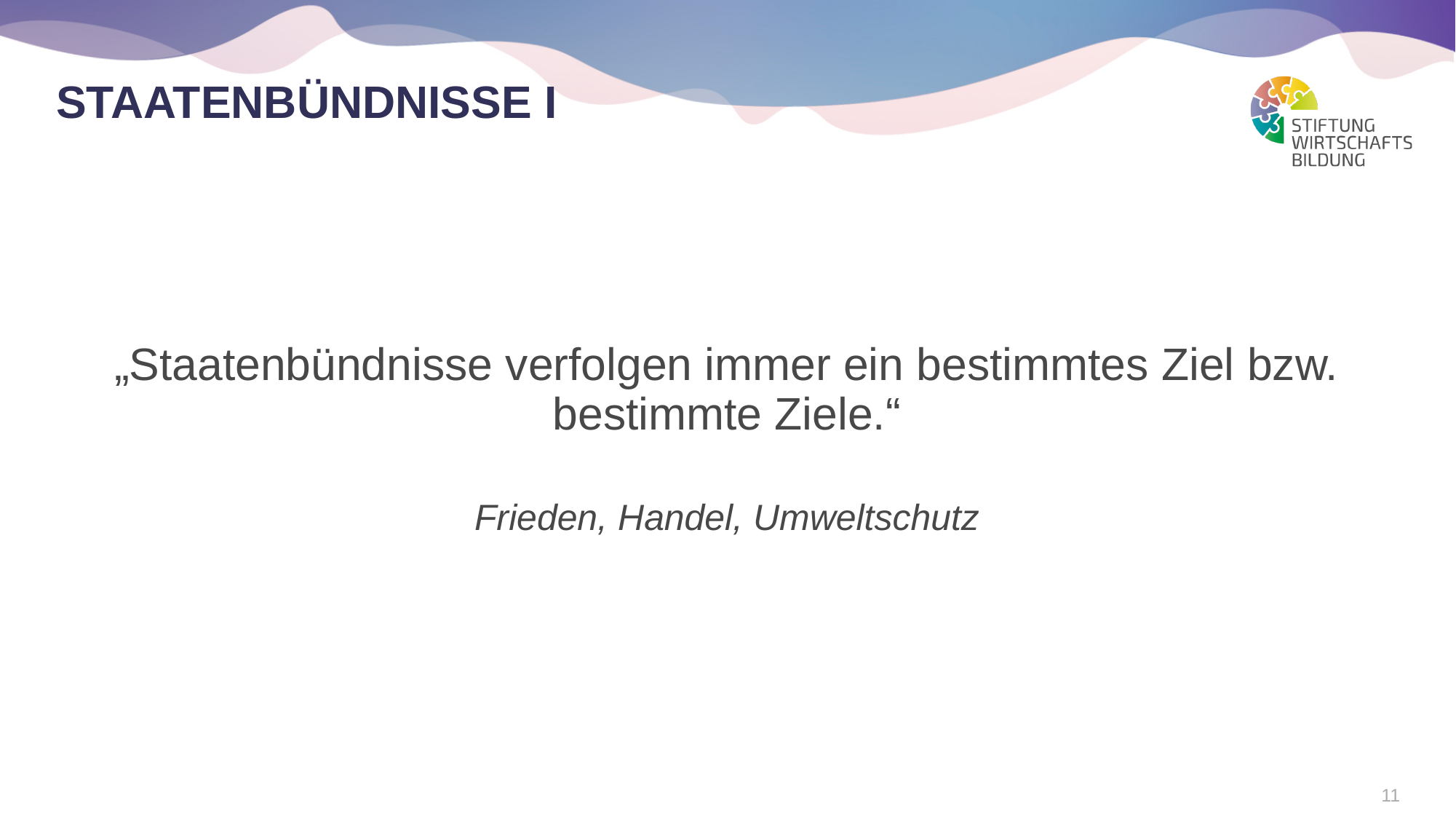

# Staatenbündnisse I

„Staatenbündnisse verfolgen immer ein bestimmtes Ziel bzw. bestimmte Ziele.“

Frieden, Handel, Umweltschutz
11